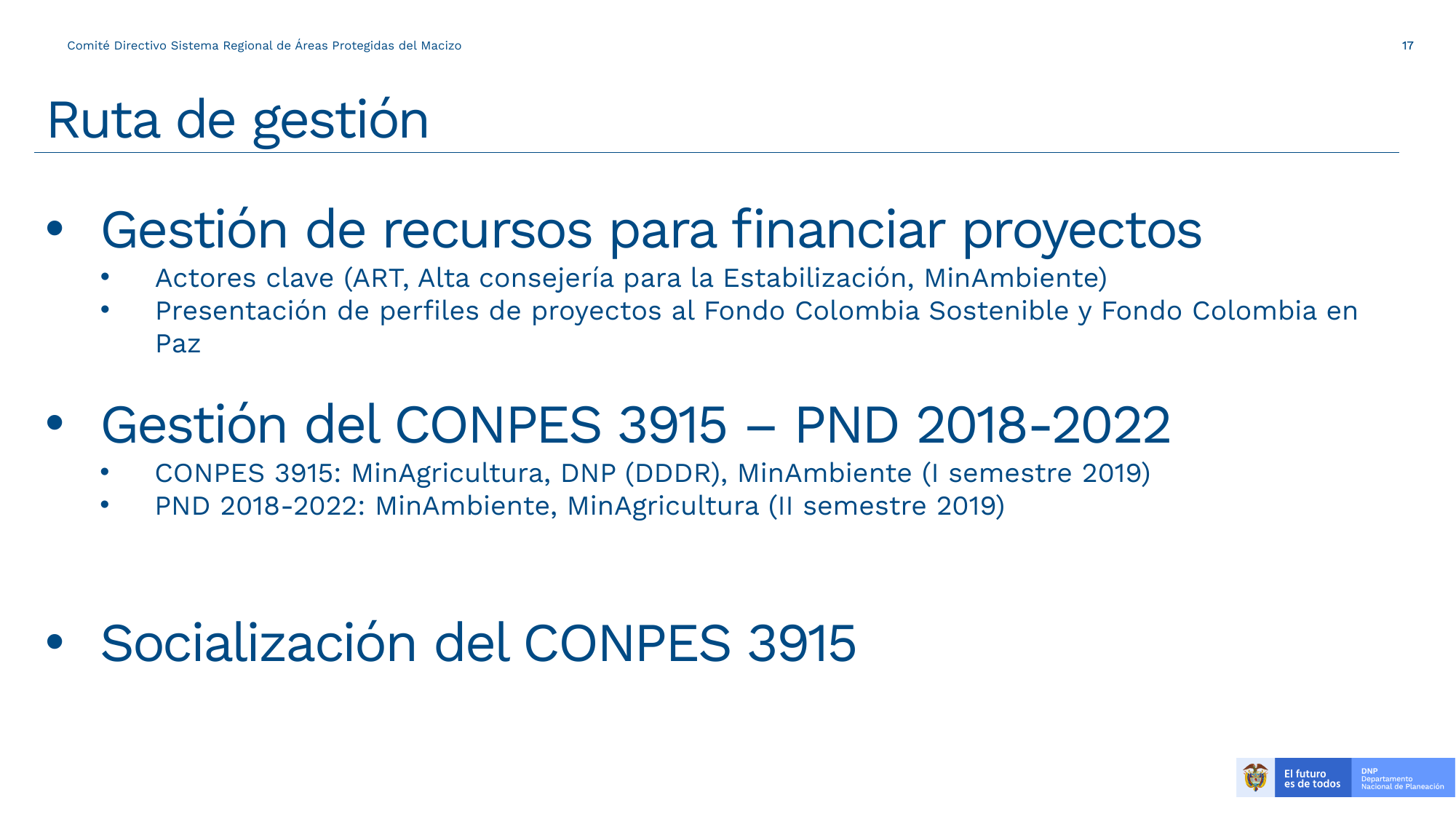

Comité Directivo Sistema Regional de Áreas Protegidas del Macizo
# Ruta de gestión
Gestión de recursos para financiar proyectos
Actores clave (ART, Alta consejería para la Estabilización, MinAmbiente)
Presentación de perfiles de proyectos al Fondo Colombia Sostenible y Fondo Colombia en Paz

Gestión del CONPES 3915 – PND 2018-2022
CONPES 3915: MinAgricultura, DNP (DDDR), MinAmbiente (I semestre 2019)
PND 2018-2022: MinAmbiente, MinAgricultura (II semestre 2019)
Socialización del CONPES 3915